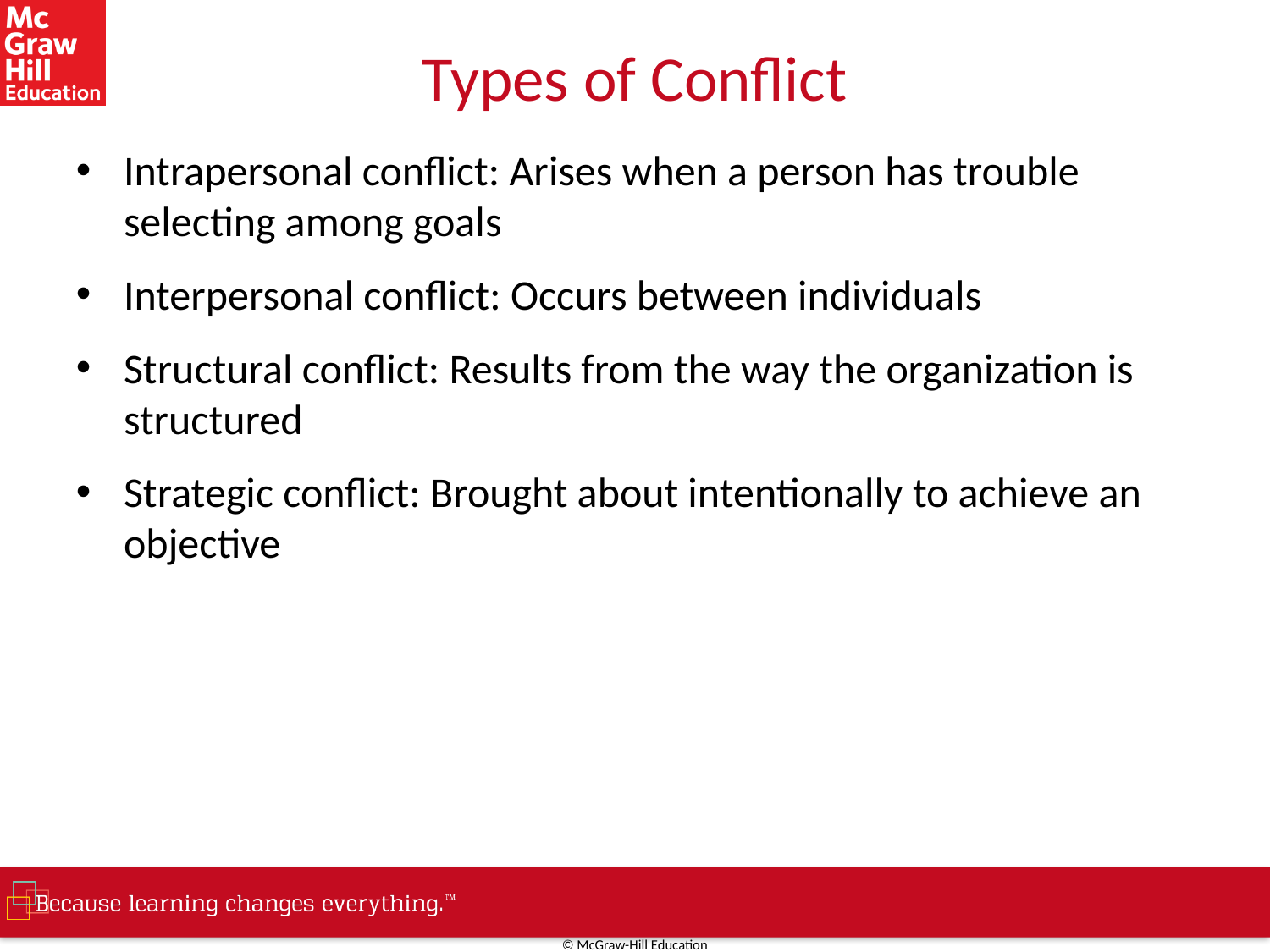

# Types of Conflict
Intrapersonal conflict: Arises when a person has trouble selecting among goals
Interpersonal conflict: Occurs between individuals
Structural conflict: Results from the way the organization is structured
Strategic conflict: Brought about intentionally to achieve an objective